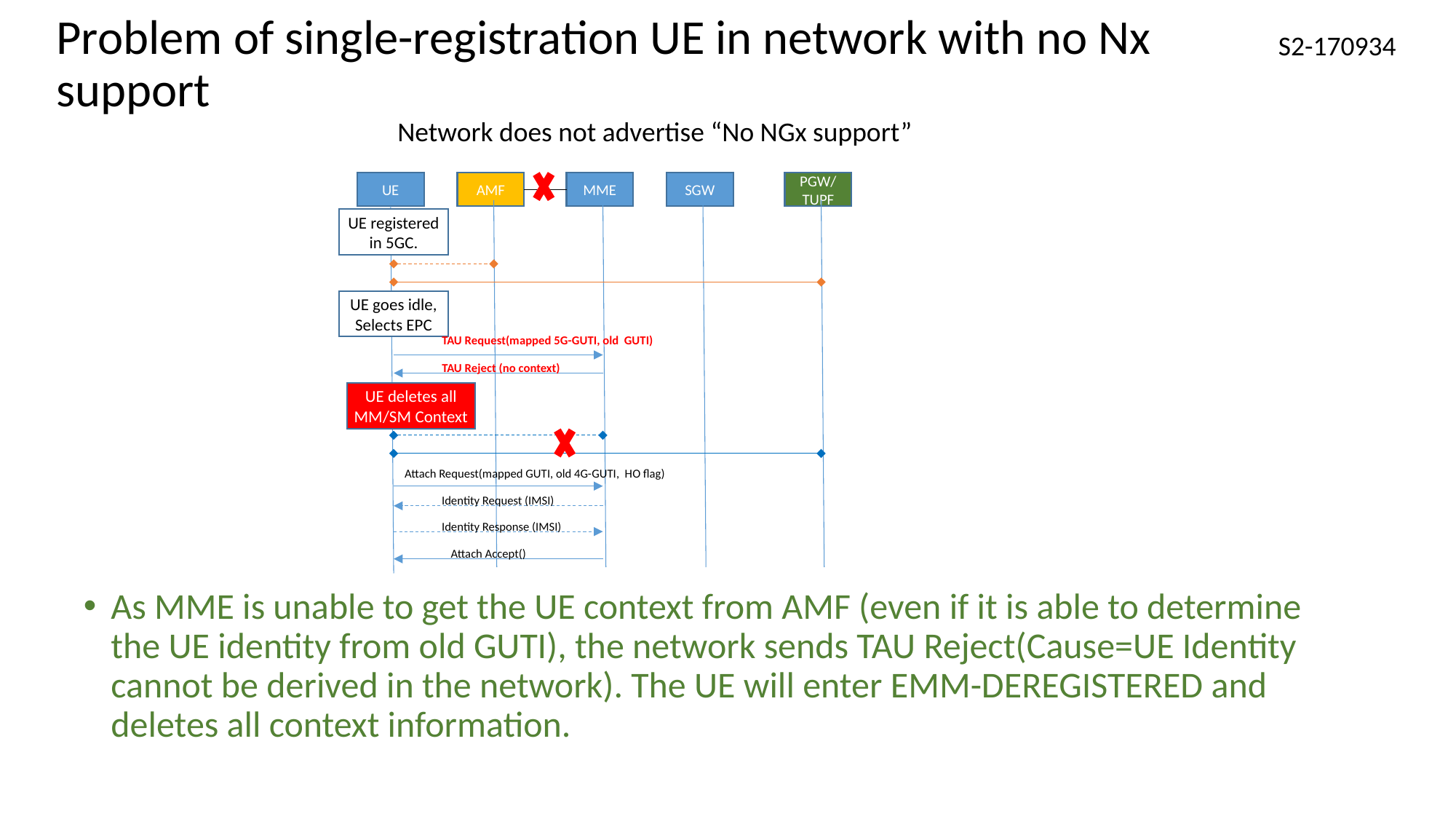

# Problem of single-registration UE in network with no Nx support
Network does not advertise “No NGx support”

UE
AMF
MME
SGW
PGW/TUPF
UE registered in 5GC.
UE goes idle, Selects EPC
TAU Request(mapped 5G-GUTI, old  GUTI)
TAU Reject (no context)
UE deletes all MM/SM Context

Attach Request(mapped GUTI, old 4G-GUTI,  HO flag)
Identity Request (IMSI)
Identity Response (IMSI)
Attach Accept()
As MME is unable to get the UE context from AMF (even if it is able to determine the UE identity from old GUTI), the network sends TAU Reject(Cause=UE Identity cannot be derived in the network). The UE will enter EMM-DEREGISTERED and deletes all context information.